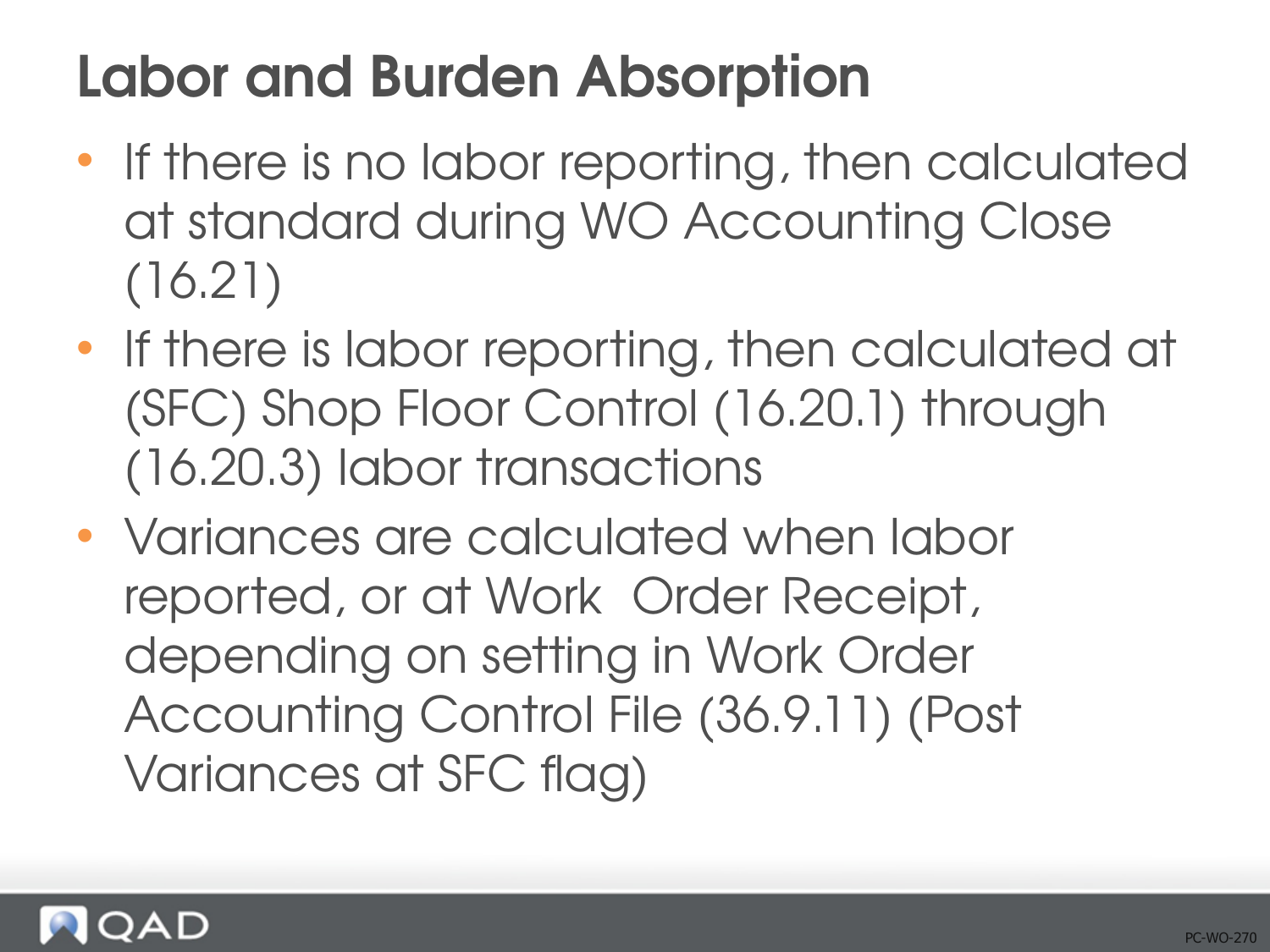

# Labor and Burden Absorption
If there is no labor reporting, then calculated at standard during WO Accounting Close (16.21)
If there is labor reporting, then calculated at (SFC) Shop Floor Control (16.20.1) through (16.20.3) labor transactions
Variances are calculated when labor reported, or at Work 	Order Receipt, depending on setting in Work Order Accounting Control File (36.9.11) (Post Variances at SFC flag)
PC-WO-270